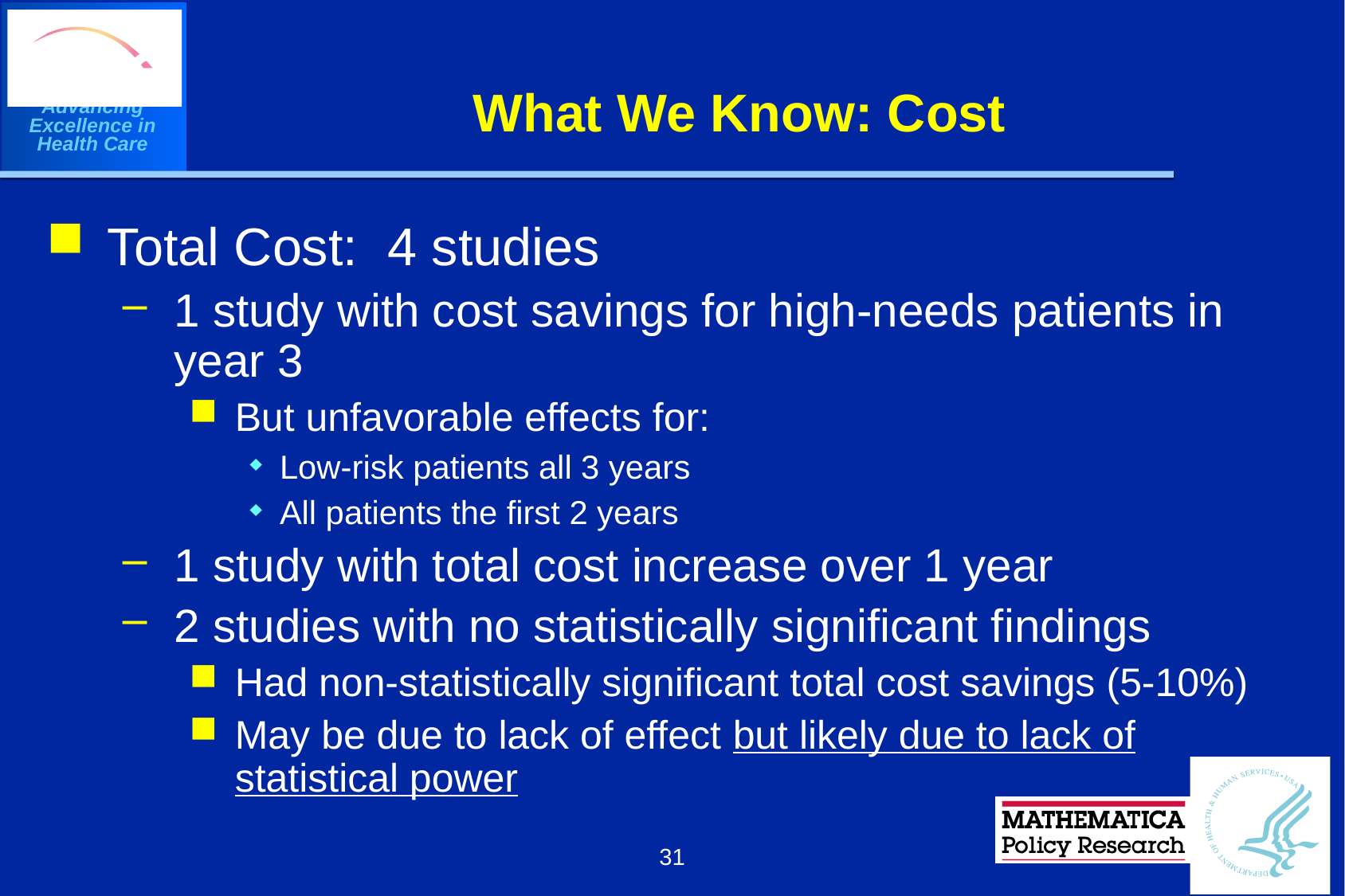

# What We Know: Cost
Total Cost:  4 studies
1 study with cost savings for high-needs patients in year 3
But unfavorable effects for:
Low-risk patients all 3 years
All patients the first 2 years
1 study with total cost increase over 1 year
2 studies with no statistically significant findings
Had non-statistically significant total cost savings (5-10%)
May be due to lack of effect but likely due to lack of statistical power
31